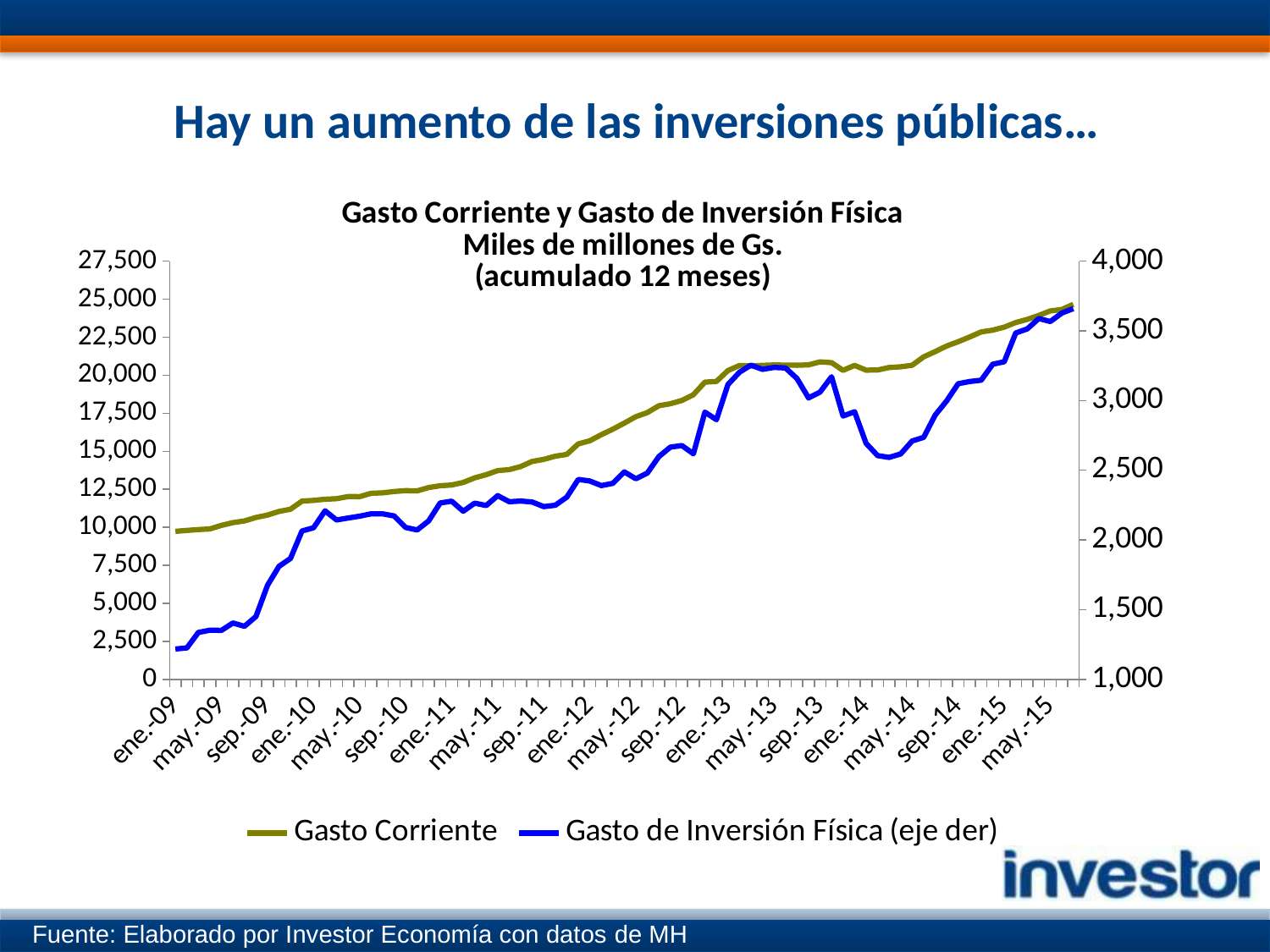

# Hay un aumento de las inversiones públicas…

### Chart: Gasto Corriente y Gasto de Inversión Física
Miles de millones de Gs.
(acumulado 12 meses)

| Category | Gasto Corriente | Gasto de Inversión Física (eje der) |
|---|---|---|
| ene.-09 | 9728.0 | 1217.0 |
| feb.-09 | 9788.0 | 1225.0 |
| mar.-09 | 9846.0 | 1336.0 |
| abr.-09 | 9887.0 | 1352.0 |
| may.-09 | 10123.0 | 1351.0 |
| jun.-09 | 10302.0 | 1404.0 |
| jul.-09 | 10414.0 | 1380.0 |
| ago.-09 | 10642.0 | 1450.0 |
| sep.-09 | 10800.0 | 1674.0 |
| oct.-09 | 11042.9925297544 | 1810.246636261 |
| nov.-09 | 11186.0 | 1867.0 |
| dic.-09 | 11722.0 | 2064.0 |
| ene.-10 | 11767.0 | 2087.0 |
| feb.-10 | 11844.0 | 2209.0 |
| mar.-10 | 11881.0 | 2143.0 |
| abr.-10 | 12019.0 | 2157.0 |
| may.-10 | 12015.0 | 2170.0 |
| jun.-10 | 12236.0 | 2187.0 |
| jul.-10 | 12264.0 | 2187.0 |
| ago.-10 | 12352.0 | 2172.0 |
| sep.-10 | 12410.0 | 2089.0 |
| oct.-10 | 12392.0 | 2071.0 |
| nov.-10 | 12612.0 | 2136.0 |
| dic.-10 | 12731.0 | 2265.0 |
| ene.-11 | 12780.0 | 2278.0 |
| feb.-11 | 12947.0 | 2206.0 |
| mar.-11 | 13251.0 | 2264.0 |
| abr.-11 | 13458.0 | 2247.0 |
| may.-11 | 13728.0 | 2318.0 |
| jun.-11 | 13792.0 | 2274.0 |
| jul.-11 | 13992.0 | 2279.0 |
| ago.-11 | 14333.0 | 2272.0 |
| sep.-11 | 14466.0 | 2239.0 |
| oct.-11 | 14673.0 | 2249.0 |
| nov.-11 | 14793.0 | 2307.0 |
| dic.-11 | 15483.0 | 2434.0 |
| ene.-12 | 15689.0 | 2423.0 |
| feb.-12 | 16089.7670421 | 2389.9133649 |
| mar.-12 | 16453.0 | 2406.0 |
| abr.-12 | 16854.0 | 2488.0 |
| may.-12 | 17272.0 | 2439.0 |
| jun.-12 | 17543.0 | 2480.0 |
| jul.-12 | 17994.0 | 2598.0 |
| ago.-12 | 18125.0 | 2666.0 |
| sep.-12 | 18341.0 | 2677.0 |
| oct.-12 | 18718.0 | 2618.0 |
| nov.-12 | 19546.0 | 2917.0 |
| dic.-12 | 19591.448458311002 | 2862.90727486 |
| ene.-13 | 20308.448458311002 | 3114.90727486 |
| feb.-13 | 20637.681416211002 | 3202.99390996 |
| mar.-13 | 20611.448458311002 | 3253.90727486 |
| abr.-13 | 20650.448458311002 | 3223.90727486 |
| may.-13 | 20674.448458311002 | 3237.90727486 |
| jun.-13 | 20666.448458311002 | 3233.90727486 |
| jul.-13 | 20655.448458311002 | 3157.90727486 |
| ago.-13 | 20681.448458311002 | 3018.90727486 |
| sep.-13 | 20880.448458311002 | 3060.90727486 |
| oct.-13 | 20827.448458311002 | 3170.90727486 |
| nov.-13 | 20321.448458311002 | 2888.90727486 |
| dic.-13 | 20644.0 | 2920.0 |
| ene.-14 | 20333.0 | 2693.0 |
| feb.-14 | 20342.0 | 2605.0 |
| mar.-14 | 20509.0 | 2592.0 |
| abr.-14 | 20555.0 | 2617.0 |
| may.-14 | 20656.0 | 2710.0 |
| jun.-14 | 21208.0 | 2736.0 |
| jul.-14 | 21553.0 | 2895.0 |
| ago.-14 | 21924.0 | 2998.0 |
| sep.-14 | 22202.0 | 3121.0 |
| oct.-14 | 22516.221483097 | 3136.8736762900003 |
| nov.-14 | 22846.710965909006 | 3146.2242616610006 |
| dic.-14 | 22967.125250881003 | 3260.869073104001 |
| ene.-15 | 23162.011393983004 | 3278.348089059001 |
| feb.-15 | 23464.855763642005 | 3484.866782693001 |
| mar.-15 | 23673.125250881007 | 3514.1057427814203 |
| abr.-15 | 23931.125250881007 | 3588.556537104001 |
| may.-15 | 24228.125250881003 | 3567.1629540717427 |
| jun.-15 | 24322.125250881003 | 3627.4658184373343 |
| jul.-15 | 24660.125250881003 | 3659.389089059001 |
Fuente: Elaborado por Investor Economía con datos de MH